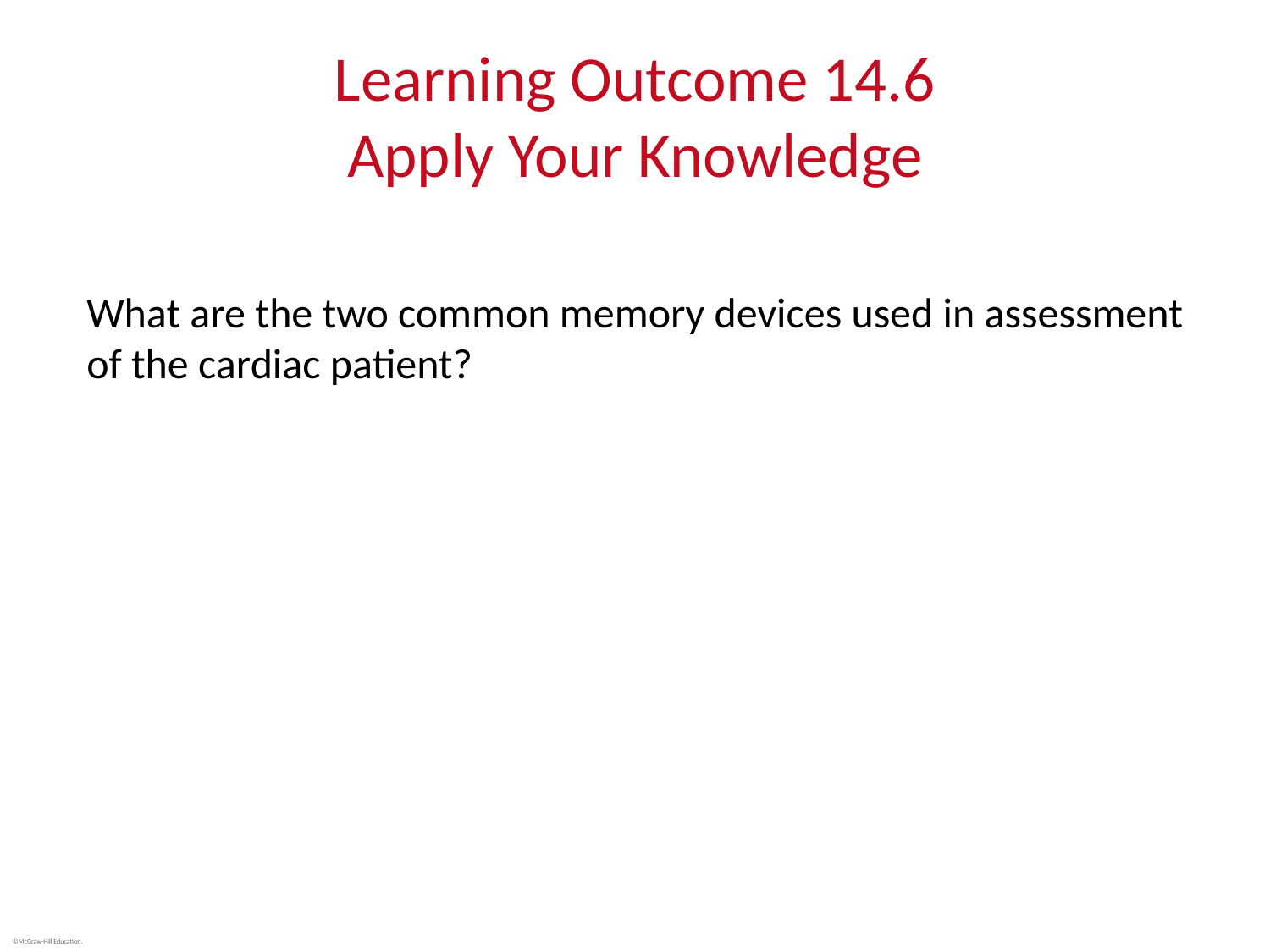

# Learning Outcome 14.6 Apply Your Knowledge
What are the two common memory devices used in assessment of the cardiac patient?